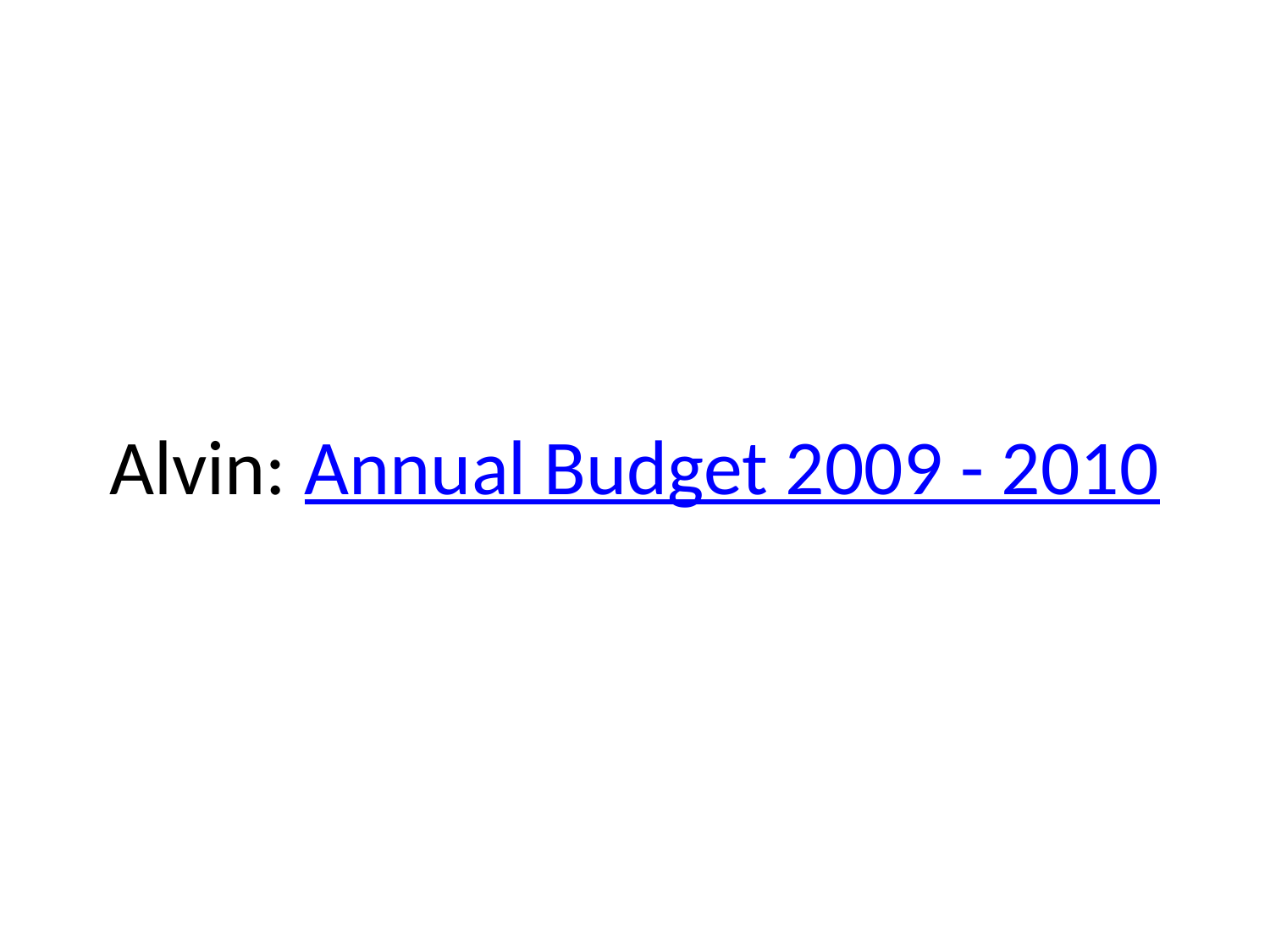

# Alvin: Annual Budget 2009 - 2010